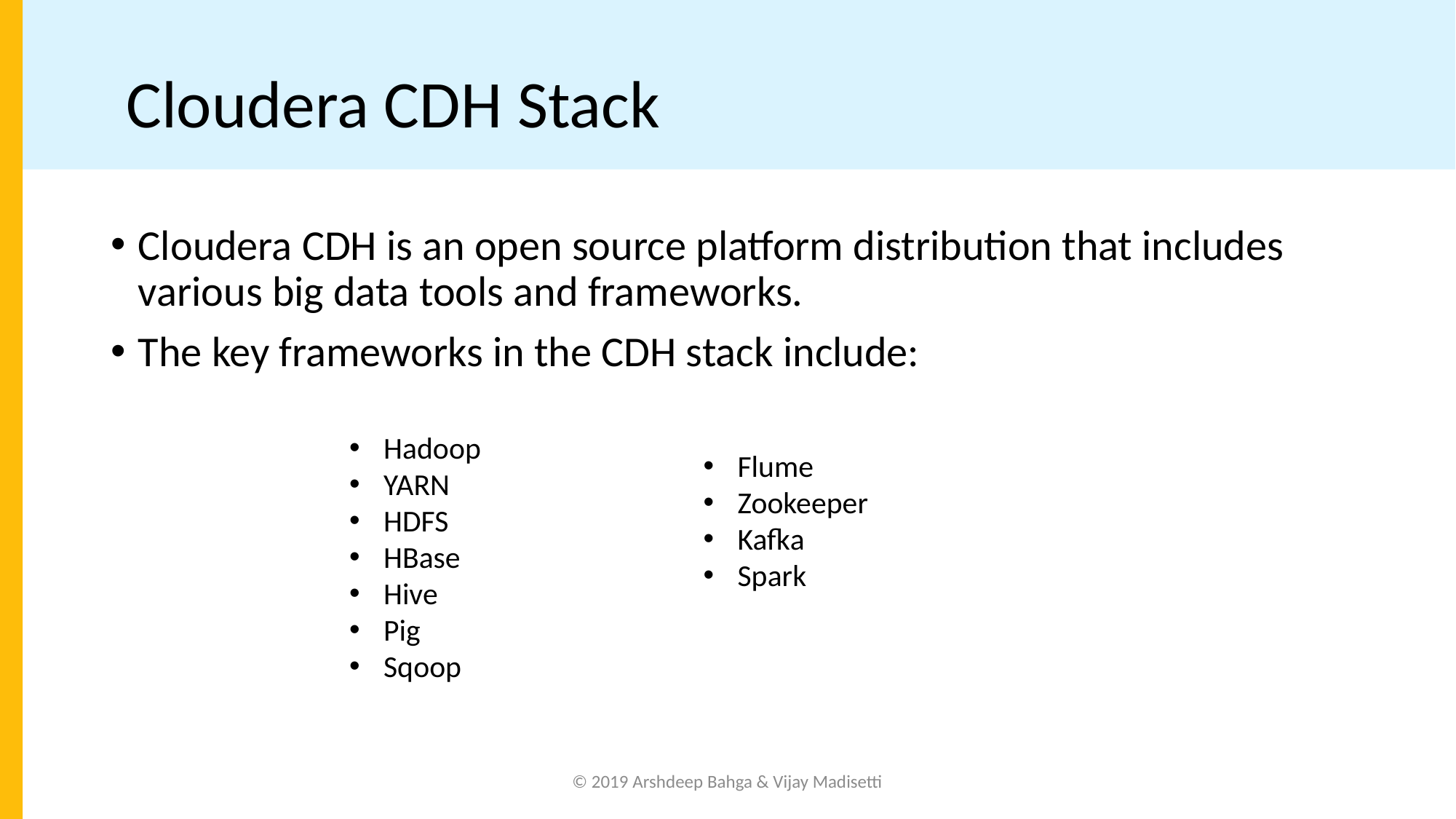

# Cloudera CDH Stack
Cloudera CDH is an open source platform distribution that includes various big data tools and frameworks.
The key frameworks in the CDH stack include:

Hadoop
YARN
HDFS
HBase
Hive
Pig
Sqoop
Flume
Zookeeper
Kafka
Spark
© 2019 Arshdeep Bahga & Vijay Madisetti